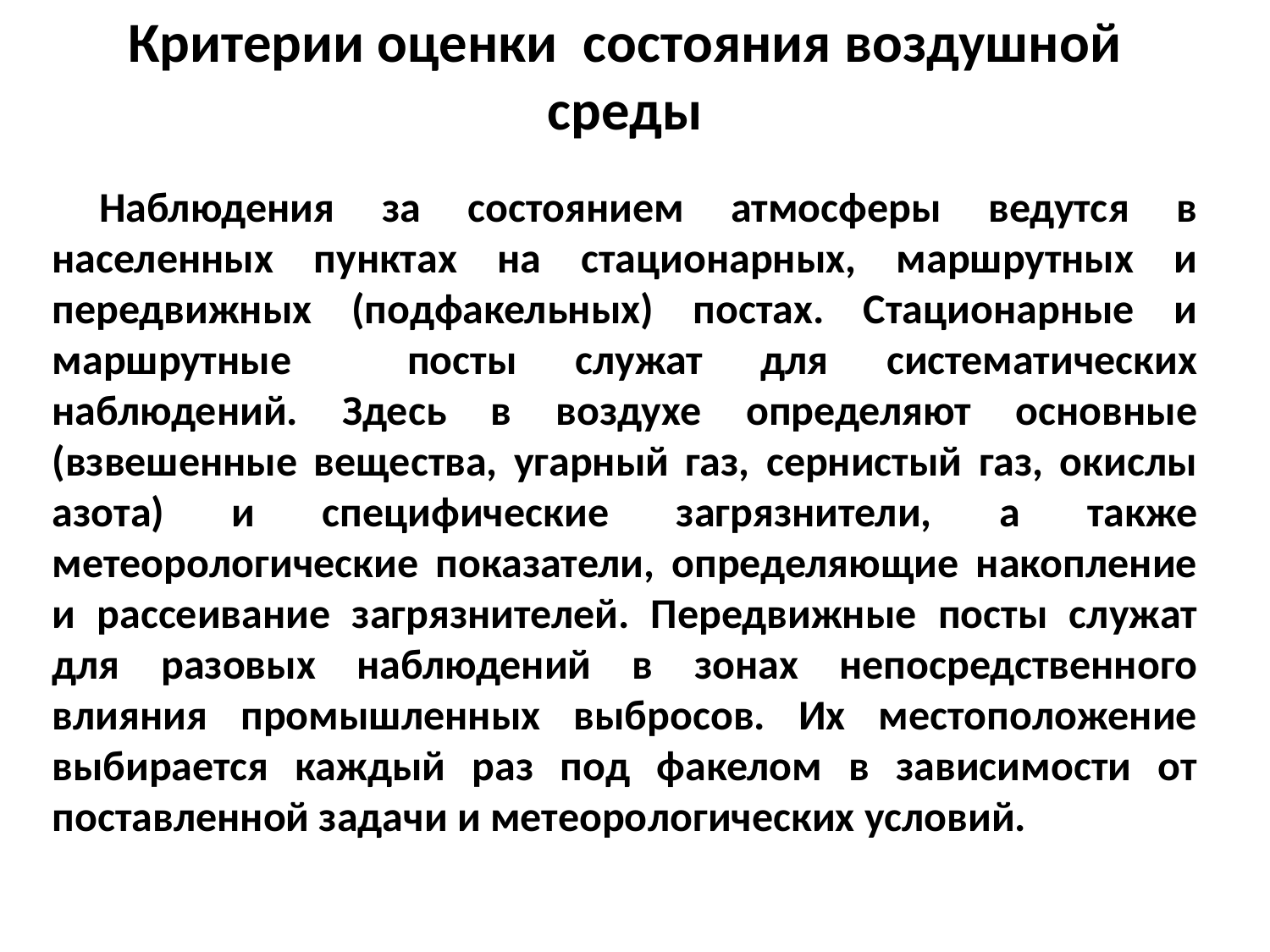

Критерии оценки  состояния воздушной среды

 Наблюдения за состоянием атмосферы ведутся в населенных пунктах на стационарных, маршрутных и передвижных (подфакельных) постах. Стационарные и маршрутные  посты служат для систематических наблюдений. Здесь в воздухе определяют основные (взвешенные вещества, угарный газ, сернистый газ, окислы азота) и специфические загрязнители, а также метеорологические показатели, определяющие накопление и рассеивание загрязнителей. Передвижные посты служат для разовых наблюдений в зонах непосредственного влияния промышленных выбросов. Их местоположение выбирается каждый раз под факелом в зависимости от поставленной задачи и метеорологических условий.